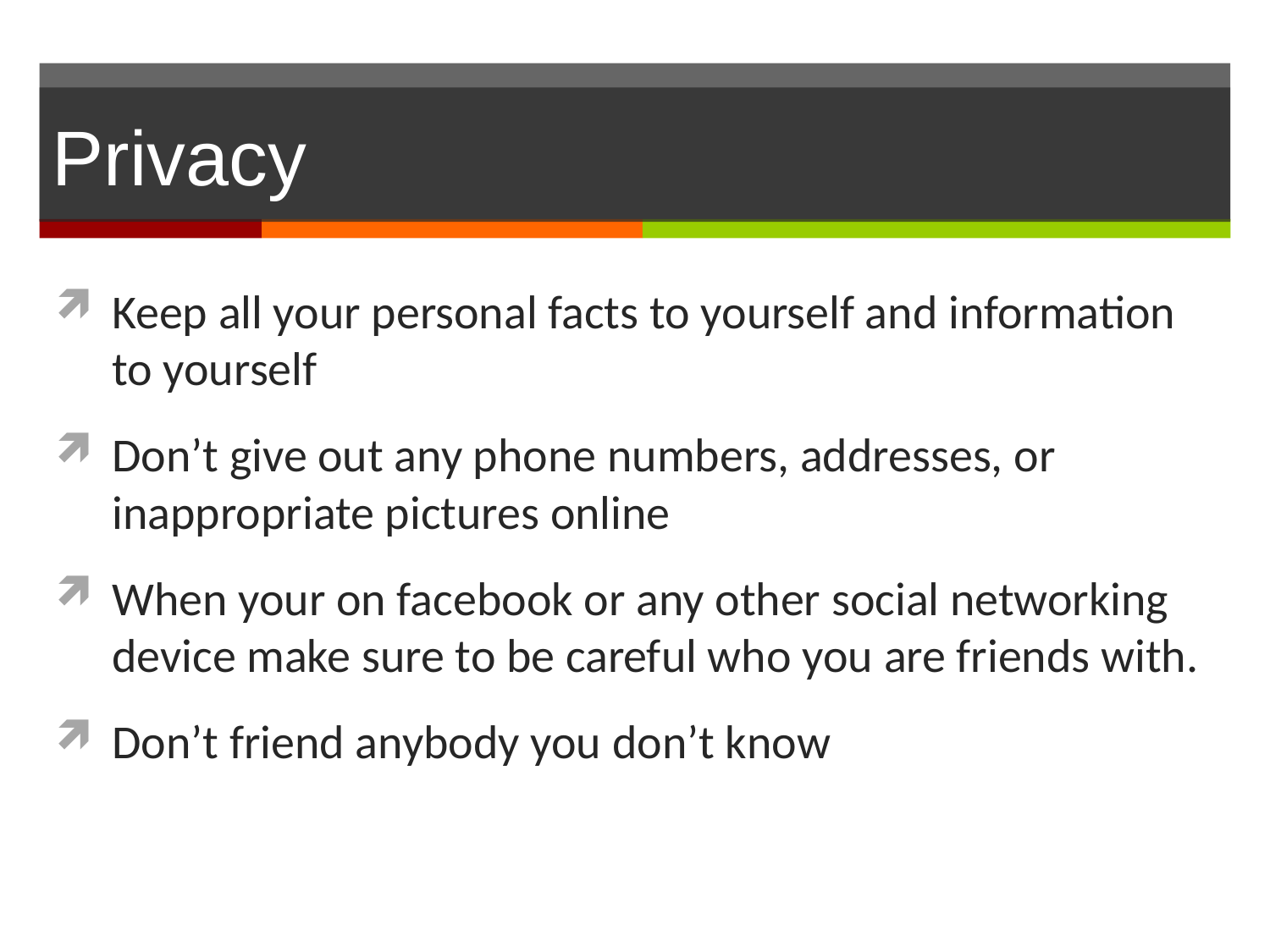

# Privacy
Keep all your personal facts to yourself and information to yourself
Don’t give out any phone numbers, addresses, or inappropriate pictures online
When your on facebook or any other social networking device make sure to be careful who you are friends with.
Don’t friend anybody you don’t know